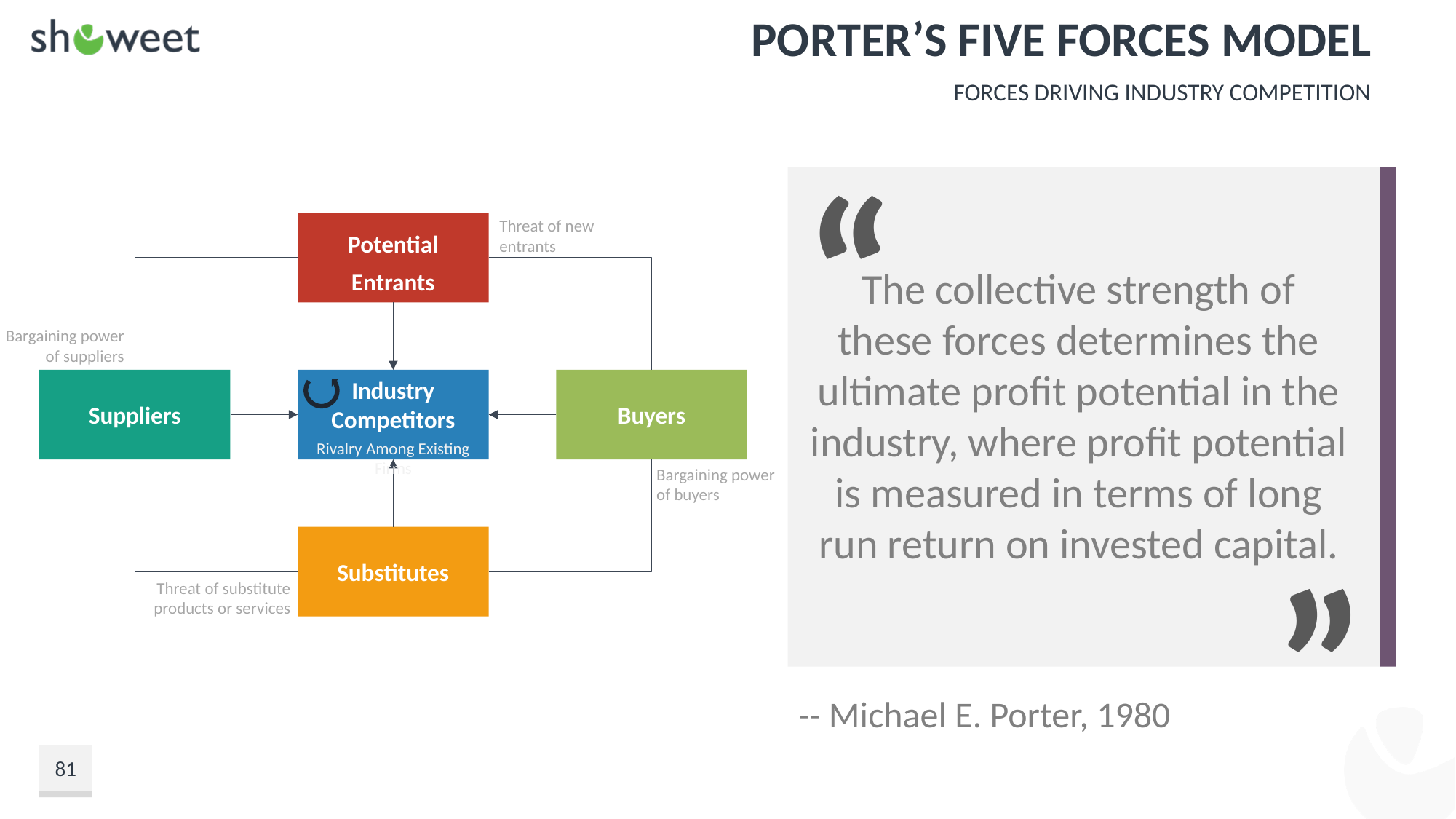

# Porter’s Five Forces Model
Forces Driving Industry Competition
“
The collective strength of these forces determines the ultimate profit potential in the industry, where profit potential is measured in terms of long run return on invested capital.

Threat of new entrants
Potential Entrants
Bargaining power of suppliers
Suppliers
Industry Competitors
Buyers

Rivalry Among Existing Firms
Bargaining power of buyers
Substitutes
Threat of substitute products or services
”
-- Michael E. Porter, 1980
81